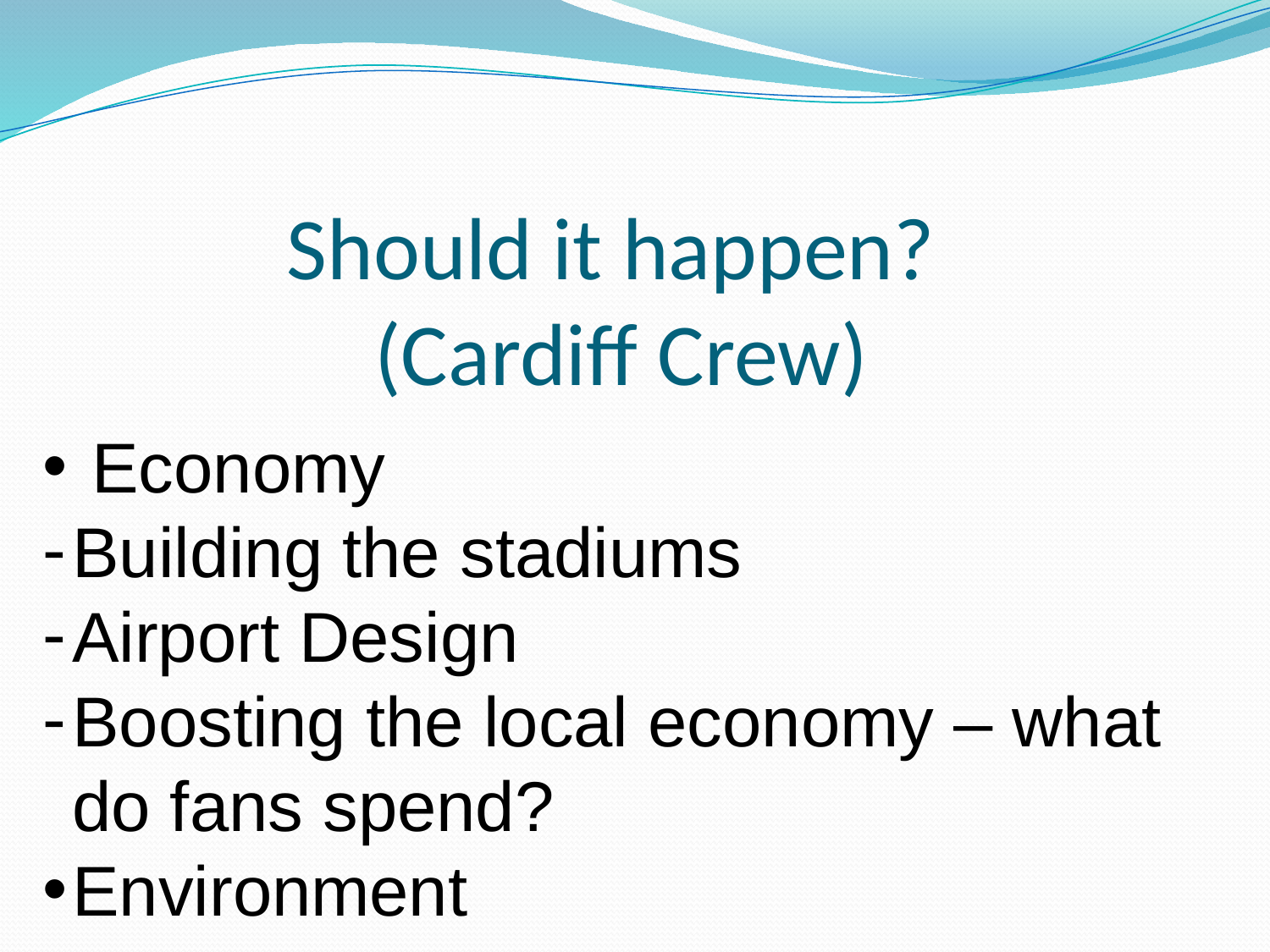

Economy
Building the stadiums
Airport Design
Boosting the local economy – what do fans spend?
Environment

# Should it happen? (Cardiff Crew)